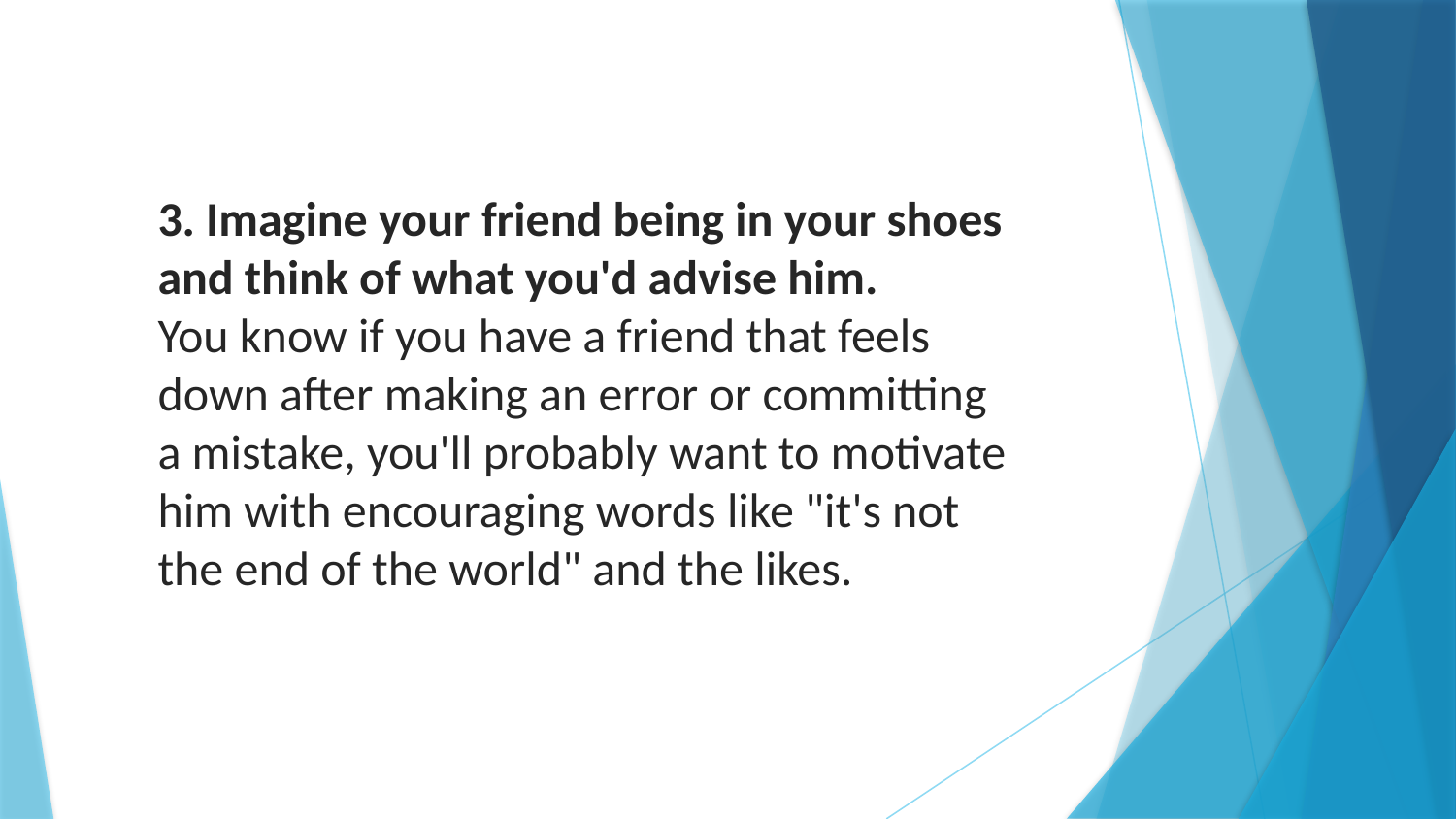

3. Imagine your friend being in your shoes and think of what you'd advise him.
You know if you have a friend that feels down after making an error or committing
a mistake, you'll probably want to motivate him with encouraging words like "it's not the end of the world" and the likes.